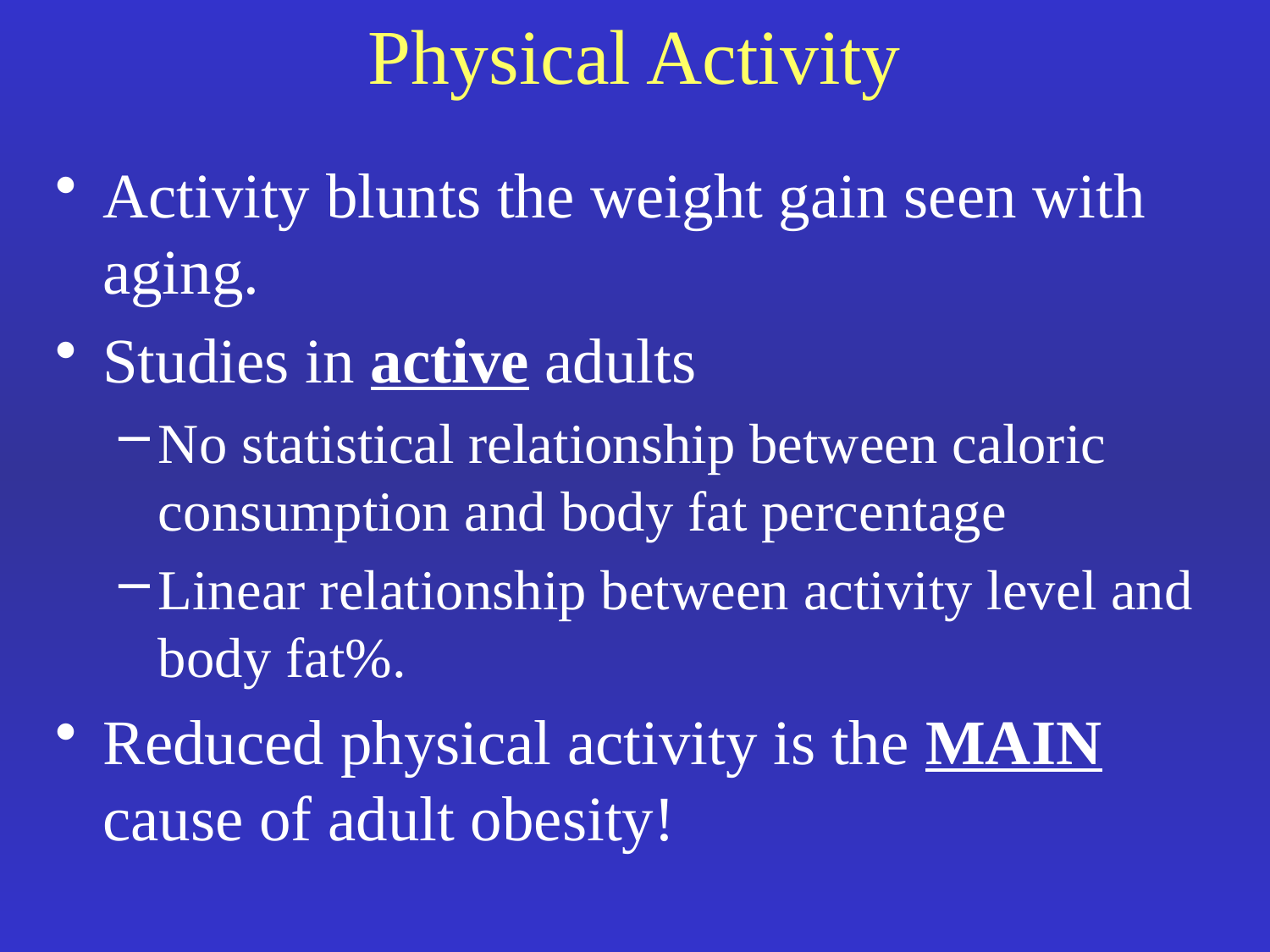

# Physical Activity
Activity blunts the weight gain seen with aging.
Studies in active adults
No statistical relationship between caloric consumption and body fat percentage
Linear relationship between activity level and body fat%.
Reduced physical activity is the MAIN cause of adult obesity!